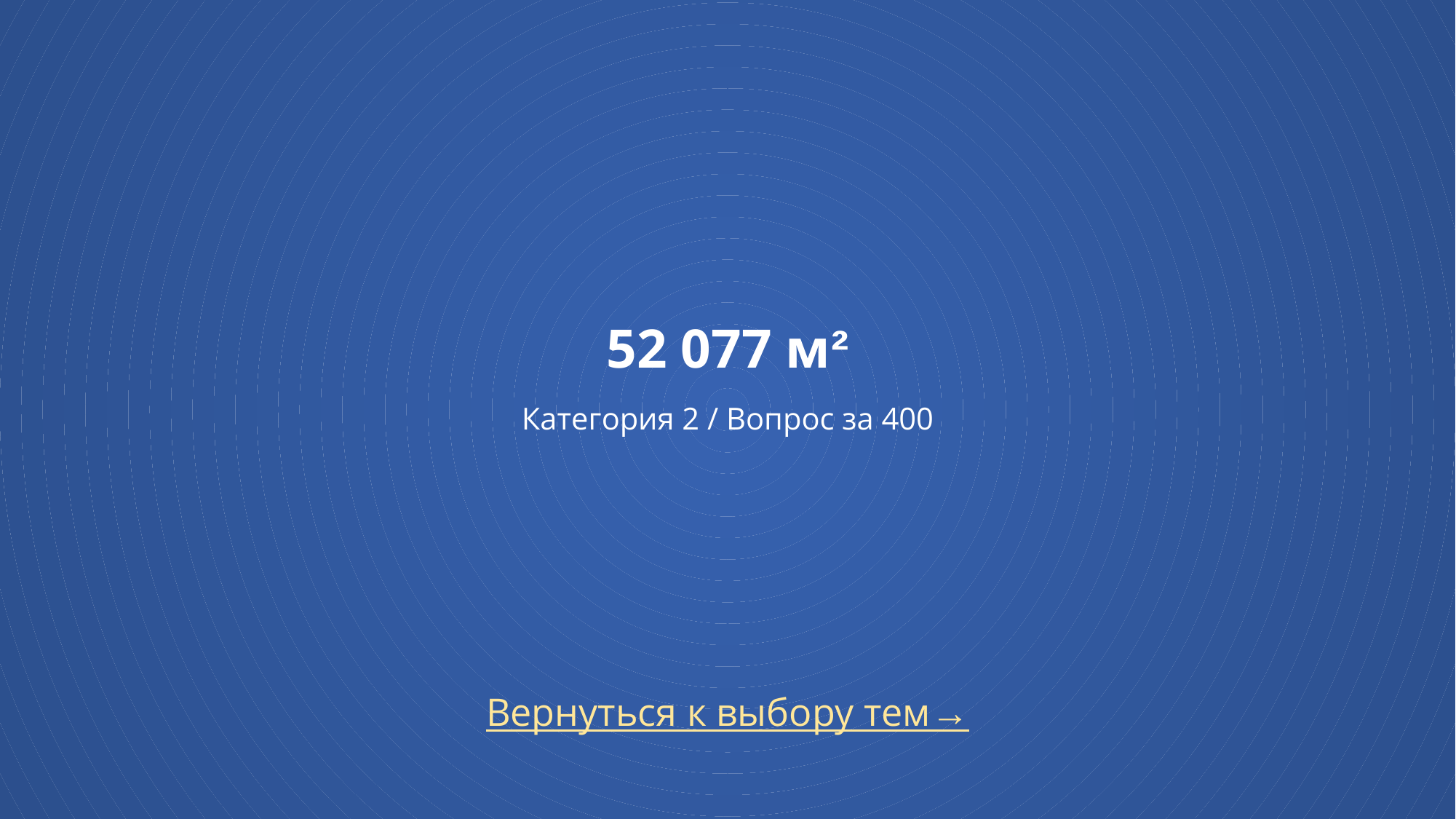

# 52 077 м² Категория 2 / Вопрос за 400
Вернуться к выбору тем→